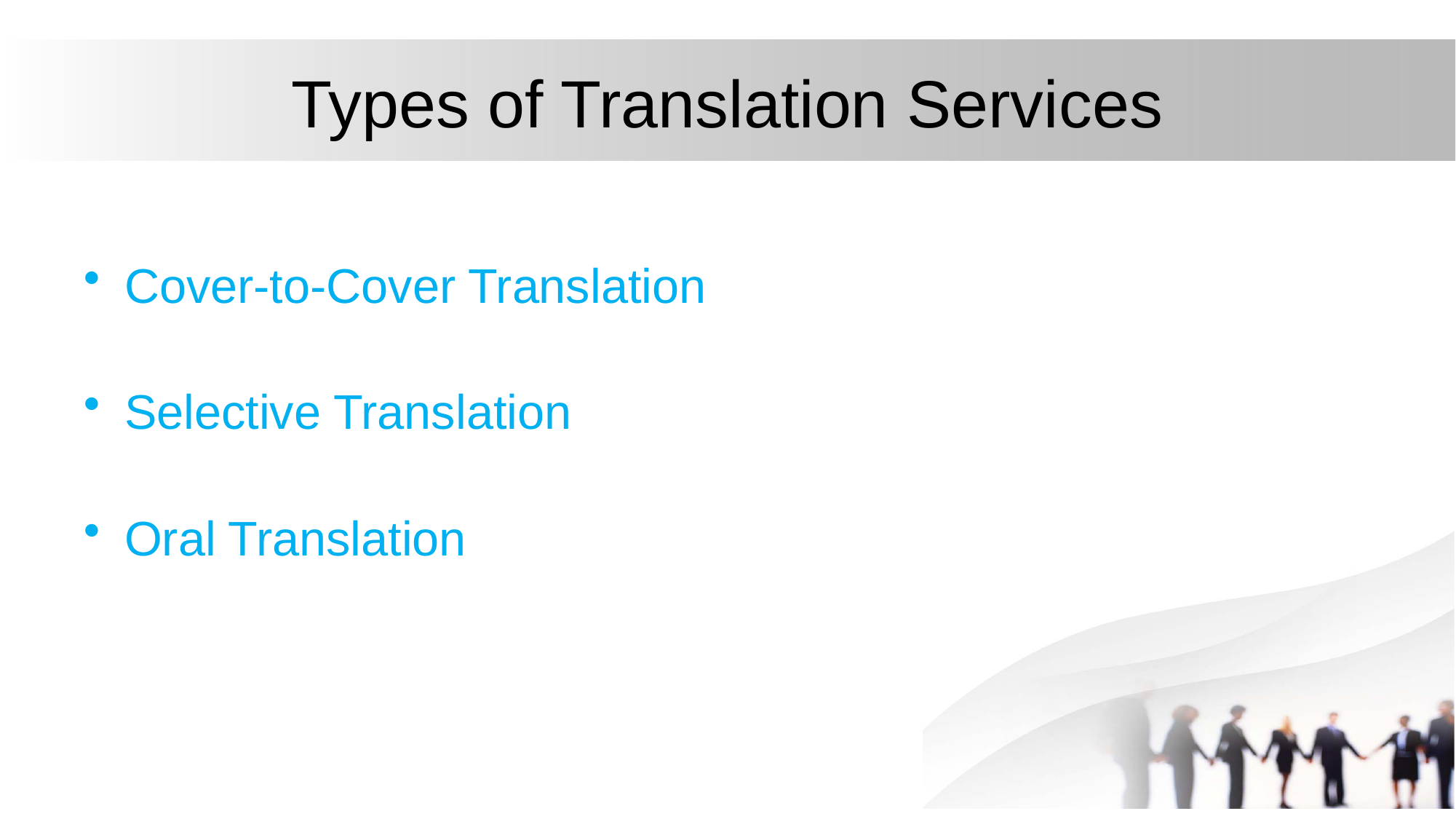

# Types of Translation Services
Cover-to-Cover Translation
Selective Translation
Oral Translation